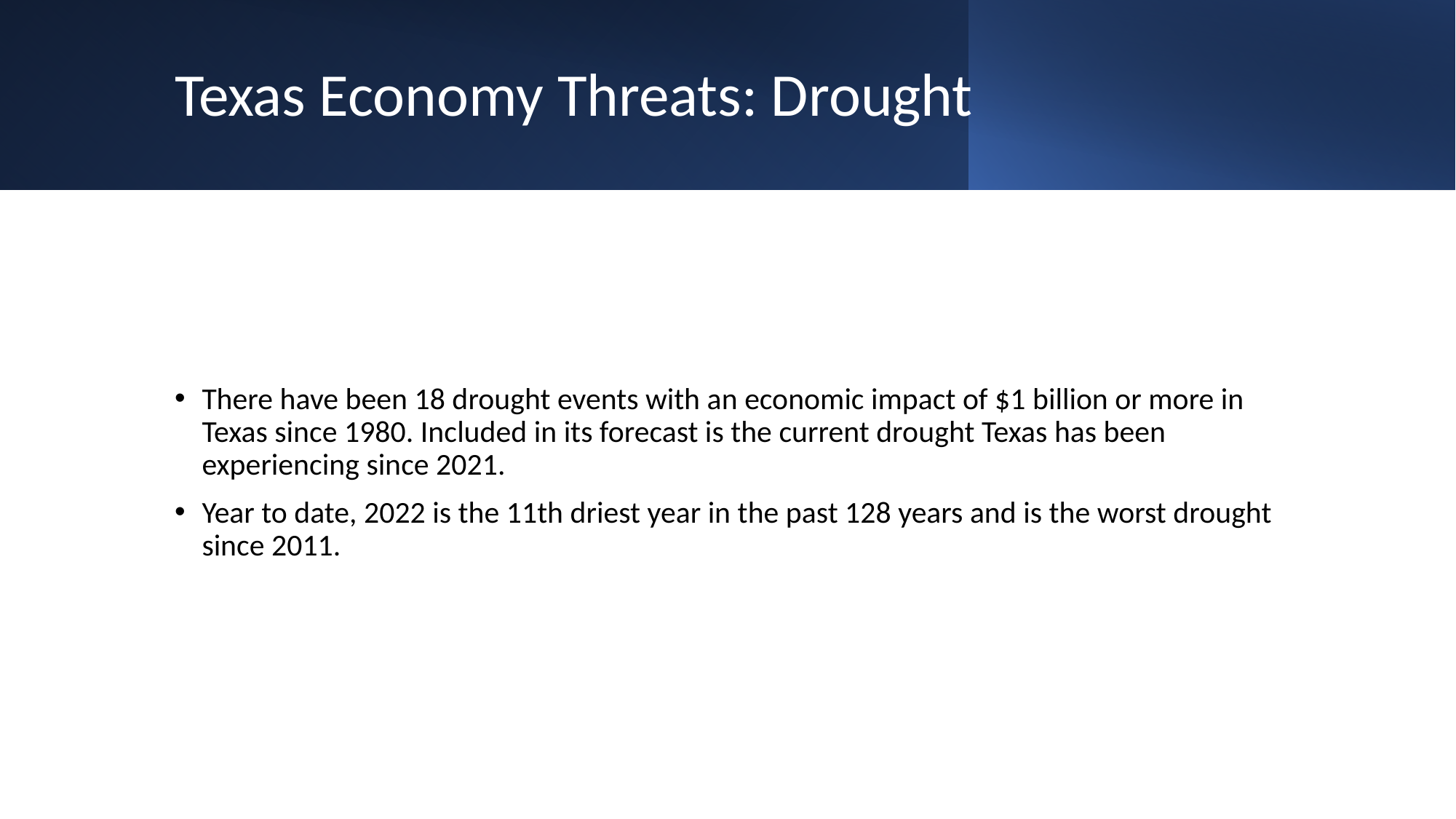

# Texas Economy Threats: Drought
There have been 18 drought events with an economic impact of $1 billion or more in Texas since 1980. Included in its forecast is the current drought Texas has been experiencing since 2021.
Year to date, 2022 is the 11th driest year in the past 128 years and is the worst drought since 2011.